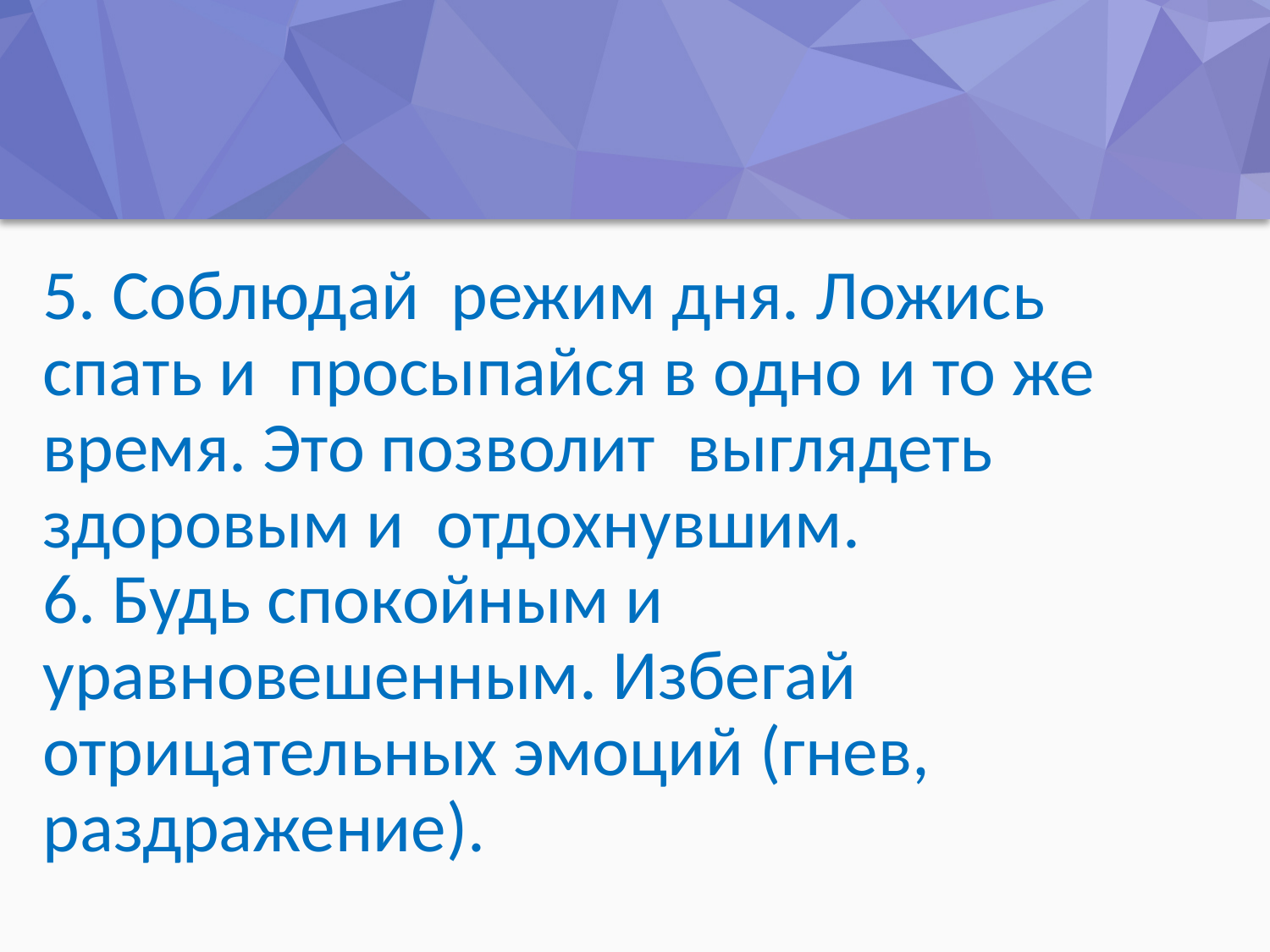

# 5. Соблюдай  режим дня. Ложись спать и  просыпайся в одно и то же время. Это позволит  выглядеть здоровым и  отдохнувшим. 6. Будь спокойным и уравновешенным. Избегай  отрицательных эмоций (гнев, раздражение).